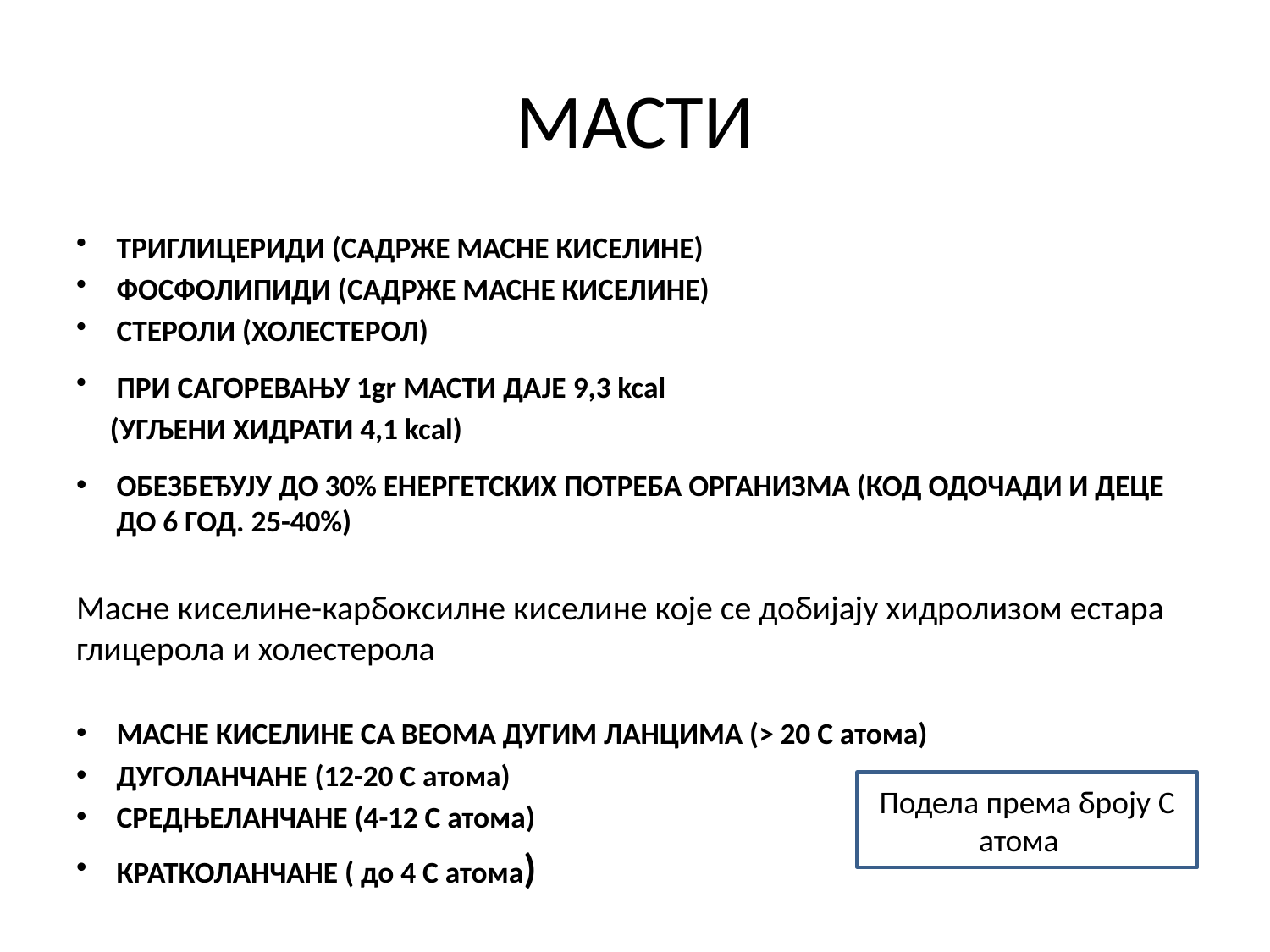

# МАСТИ
ТРИГЛИЦЕРИДИ (САДРЖЕ МАСНЕ КИСЕЛИНЕ)
ФОСФОЛИПИДИ (САДРЖЕ МАСНЕ КИСЕЛИНЕ)
СТЕРОЛИ (ХОЛЕСТЕРОЛ)

ПРИ САГОРЕВАЊУ 1gr МАСТИ ДАЈЕ 9,3 kcal
     (УГЉЕНИ ХИДРАТИ 4,1 kcal)

ОБЕЗБЕЂУЈУ ДО 30% ЕНЕРГЕТСКИХ ПОТРЕБА ОРГАНИЗМА (КОД ОДОЧАДИ И ДЕЦЕ ДО 6 ГОД. 25-40%)

Масне киселине-карбоксилне киселине које се добијају хидролизом естара глицерола и холестерола

МАСНЕ КИСЕЛИНЕ СА ВЕОМА ДУГИМ ЛАНЦИМА (> 20 С атома)
ДУГОЛАНЧАНЕ (12-20 C атома)
СРЕДЊЕЛАНЧАНЕ (4-12 C атома)
КРАТКОЛАНЧАНЕ ( до 4 C атома)

Подела према броју С атомао